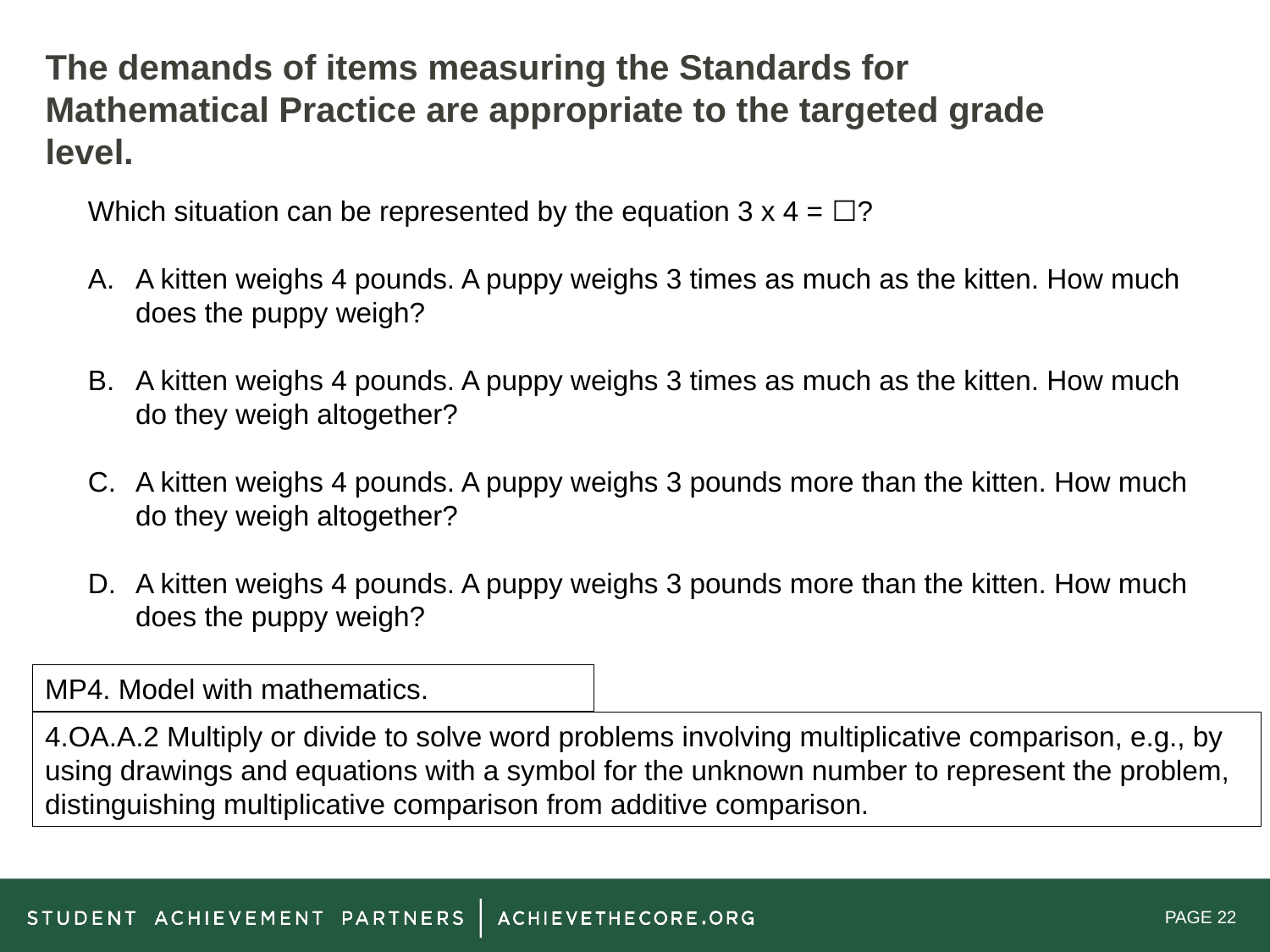

The demands of items measuring the Standards for Mathematical Practice are appropriate to the targeted grade level.
Which situation can be represented by the equation 3 x 4 = ☐?

A kitten weighs 4 pounds. A puppy weighs 3 times as much as the kitten. How much does the puppy weigh?

A kitten weighs 4 pounds. A puppy weighs 3 times as much as the kitten. How much do they weigh altogether?

A kitten weighs 4 pounds. A puppy weighs 3 pounds more than the kitten. How much do they weigh altogether?

A kitten weighs 4 pounds. A puppy weighs 3 pounds more than the kitten. How much does the puppy weigh?
MP4. Model with mathematics.
4.OA.A.2 Multiply or divide to solve word problems involving multiplicative comparison, e.g., by using drawings and equations with a symbol for the unknown number to represent the problem, distinguishing multiplicative comparison from additive comparison.